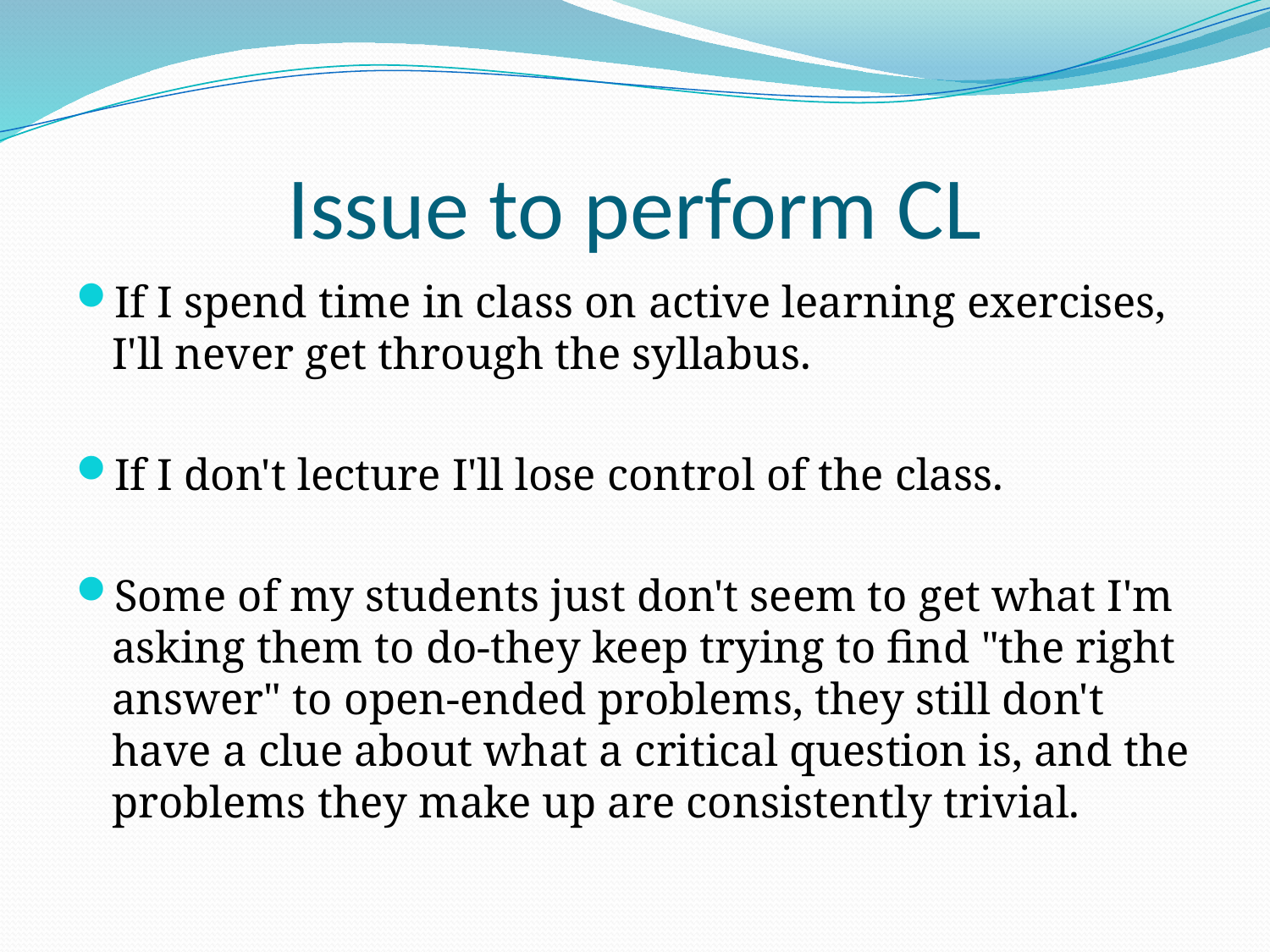

# Issue to perform CL
If I spend time in class on active learning exercises, I'll never get through the syllabus.

If I don't lecture I'll lose control of the class.

Some of my students just don't seem to get what I'm asking them to do-they keep trying to find "the right answer" to open-ended problems, they still don't have a clue about what a critical question is, and the problems they make up are consistently trivial.